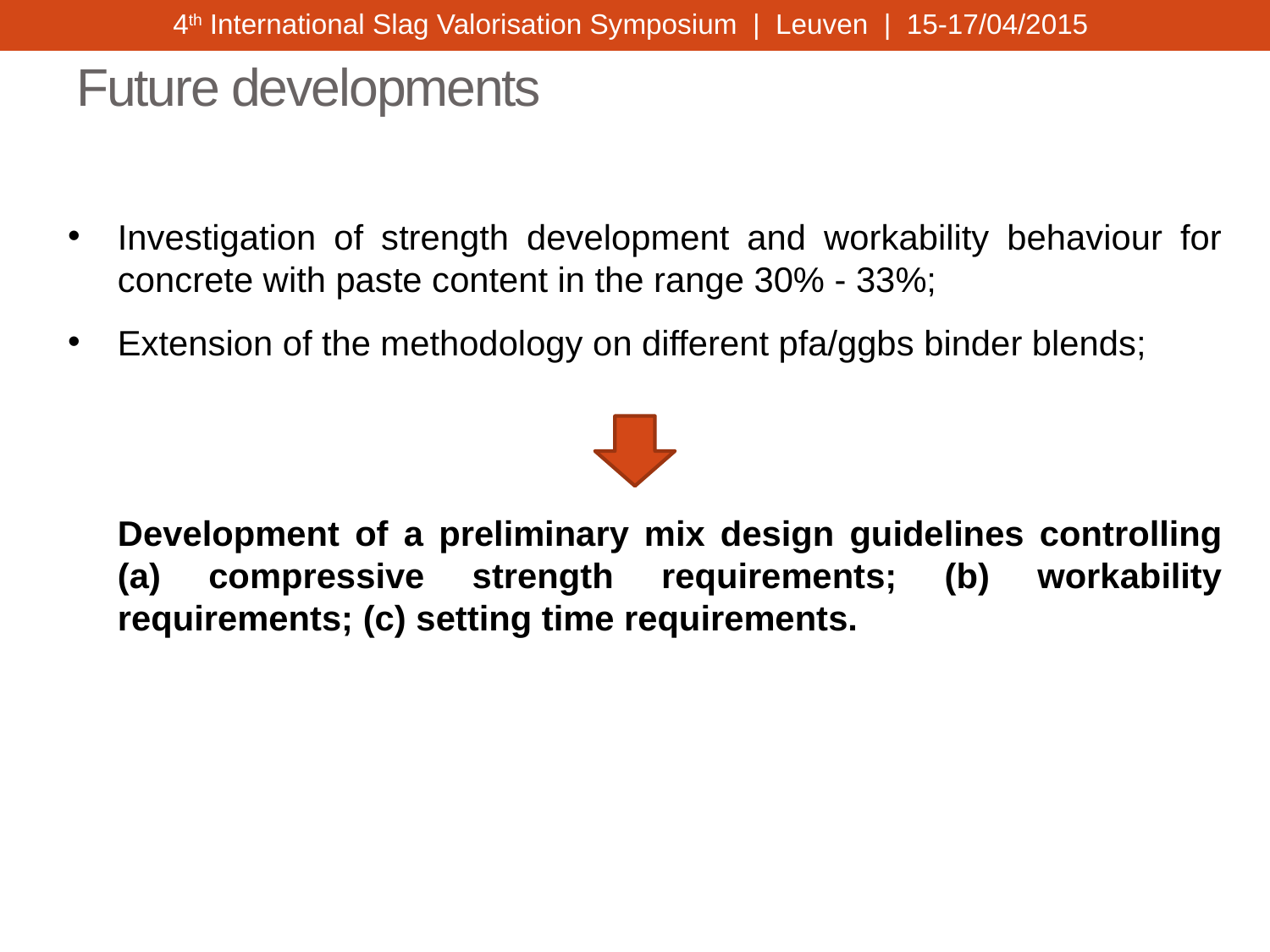

4th International Slag Valorisation Symposium  |  Leuven  |  15-17/04/2015
# Future developments
Investigation of strength development and workability behaviour for concrete with paste content in the range 30% - 33%;
Extension of the methodology on different pfa/ggbs binder blends;

	Development of a preliminary mix design guidelines controlling (a) compressive strength requirements; (b) workability requirements; (c) setting time requirements.